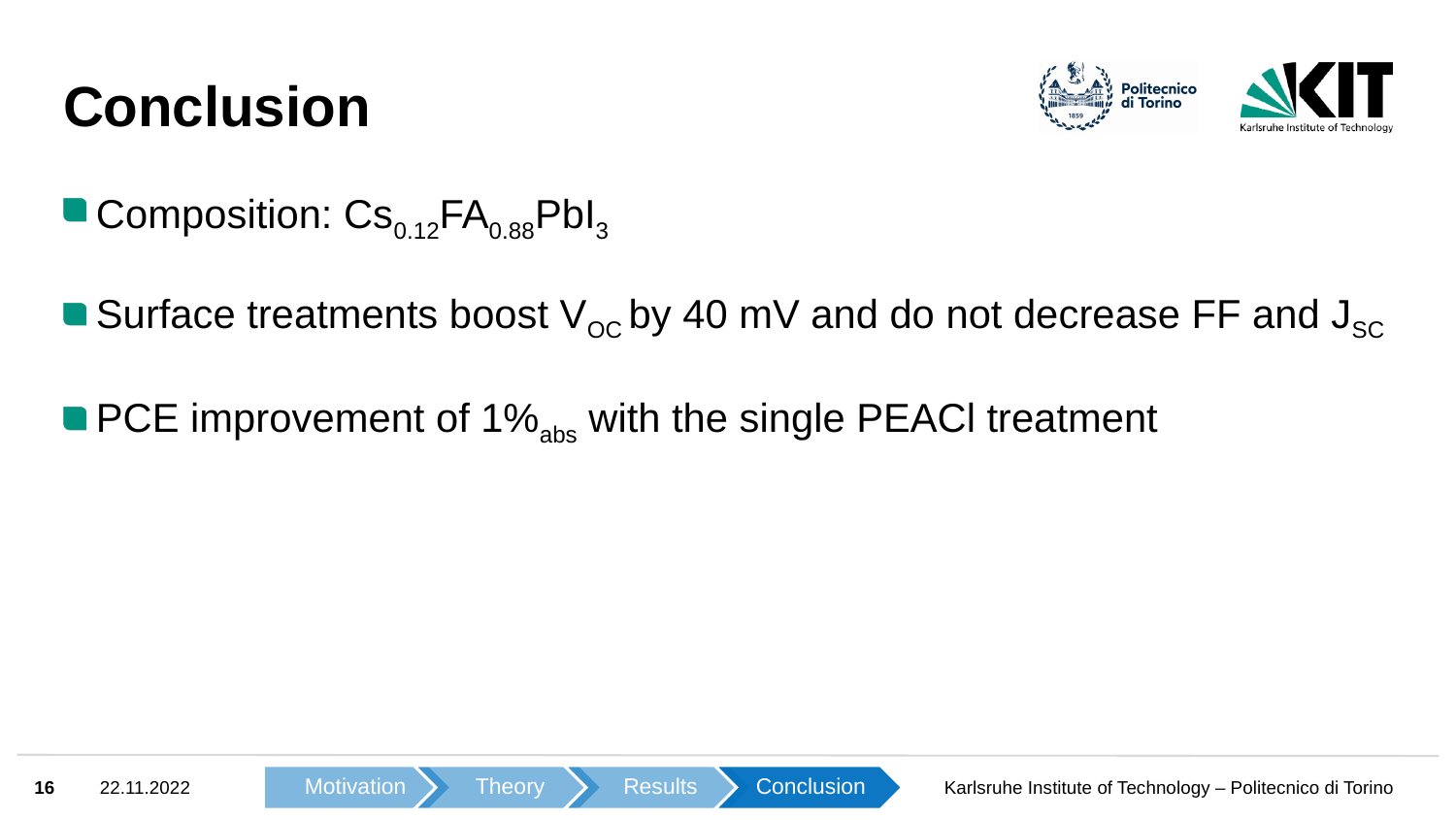

# Conclusion
Composition: Cs0.12FA0.88PbI3
Surface treatments boost VOC by 40 mV and do not decrease FF and JSC
PCE improvement of 1%abs with the single PEACl treatment
16
22.11.2022